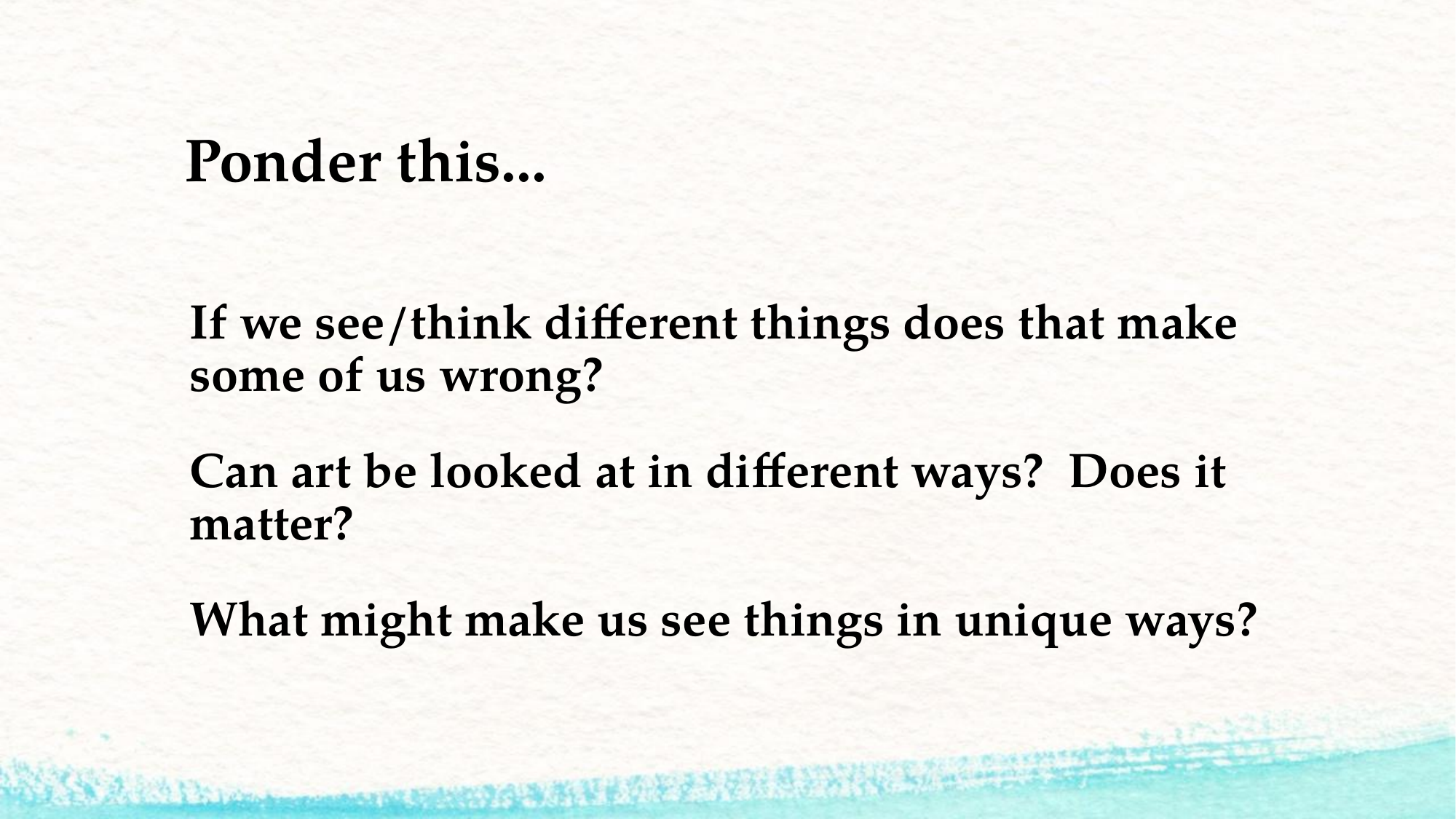

# Ponder this...

If we see/think different things does that make some of us wrong?

Can art be looked at in different ways?  Does it matter?

What might make us see things in unique ways?